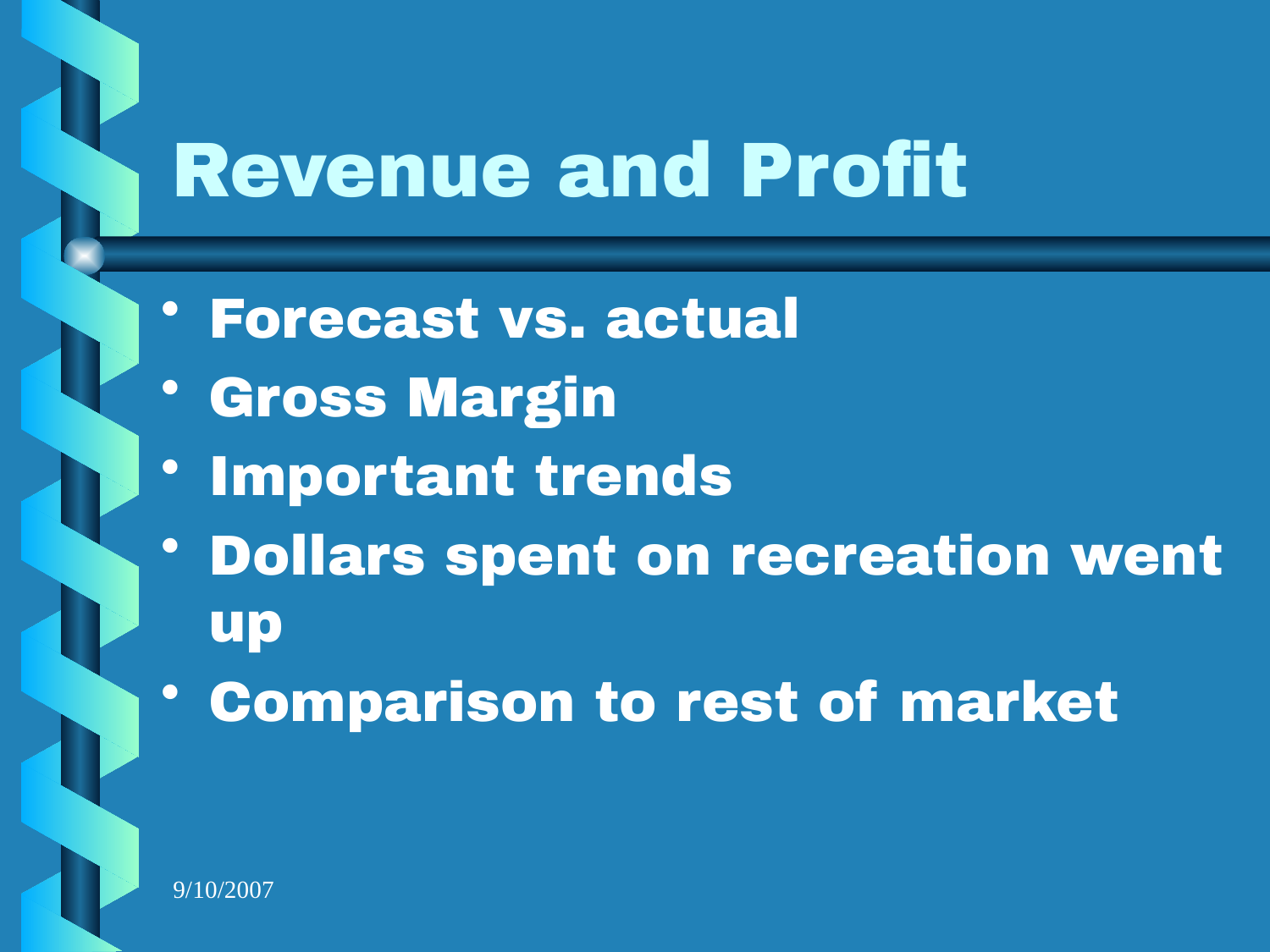

# Revenue and Profit
Forecast vs. actual
Gross Margin
Important trends
Dollars spent on recreation went up
Comparison to rest of market
9/10/2007